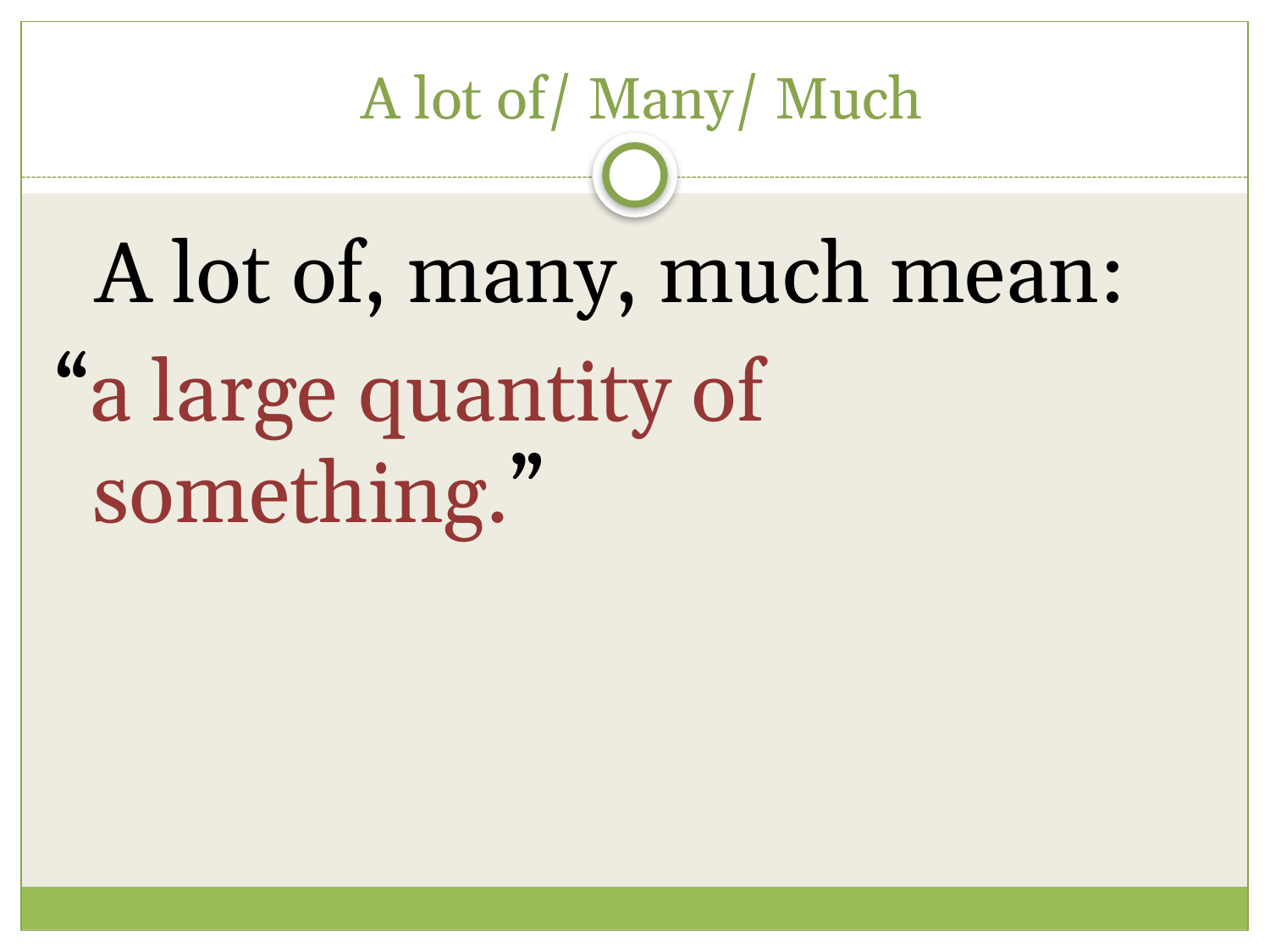

# A lot of/ Many/ Much
  A lot of, many, much mean:
“a large quantity of something.”